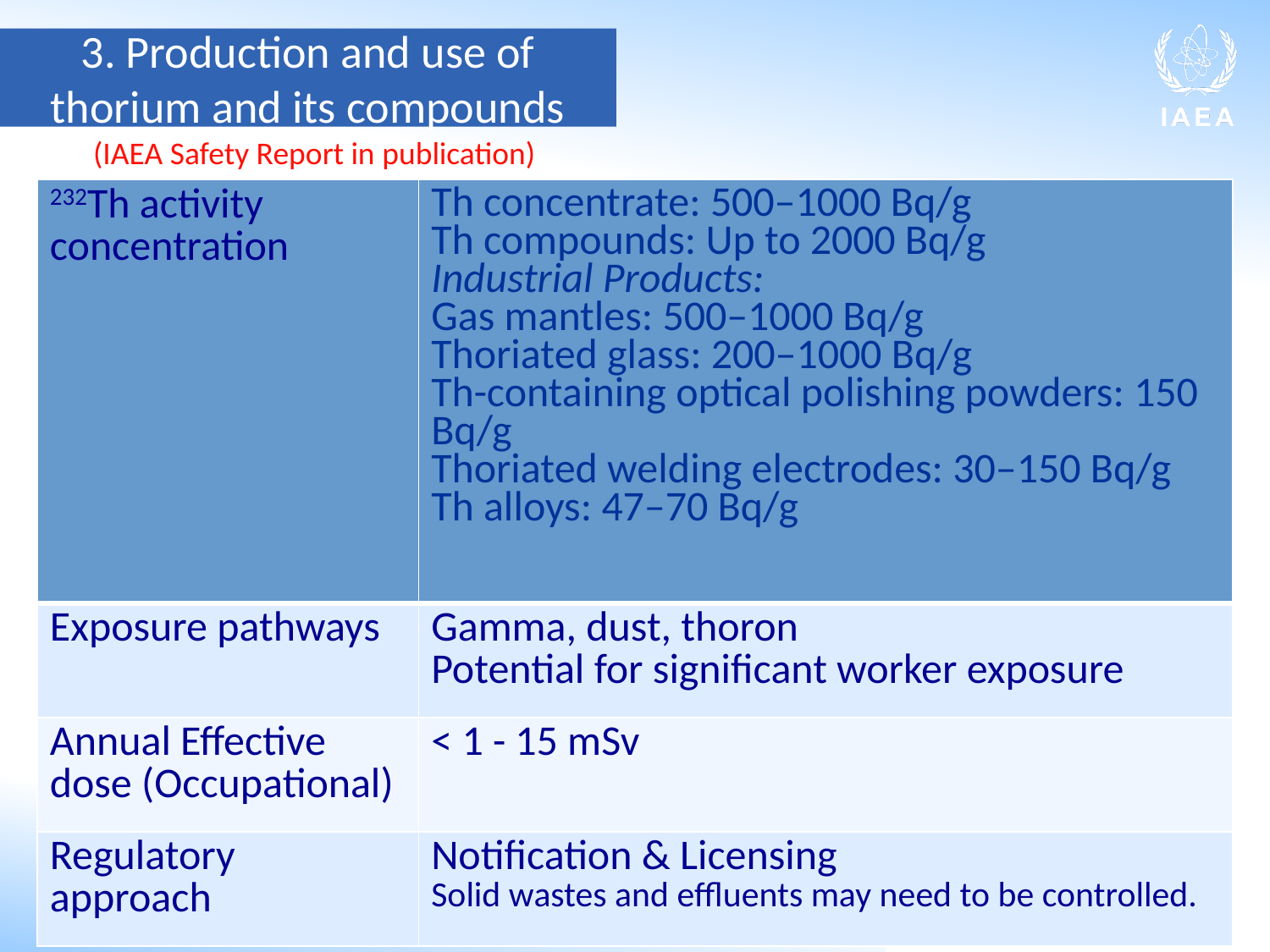

3. Production and use of thorium and its compounds
(IAEA Safety Report in publication)
| 232Th activity concentration | Th concentrate: 500–1000 Bq/g Th compounds: Up to 2000 Bq/g Industrial Products: Gas mantles: 500–1000 Bq/g Thoriated glass: 200–1000 Bq/g Th-containing optical polishing powders: 150 Bq/g Thoriated welding electrodes: 30–150 Bq/g Th alloys: 47–70 Bq/g |
| --- | --- |
| Exposure pathways | Gamma, dust, thoron Potential for significant worker exposure |
| Annual Effective dose (Occupational) | < 1 - 15 mSv |
| Regulatory approach | Notification & Licensing Solid wastes and effluents may need to be controlled. |